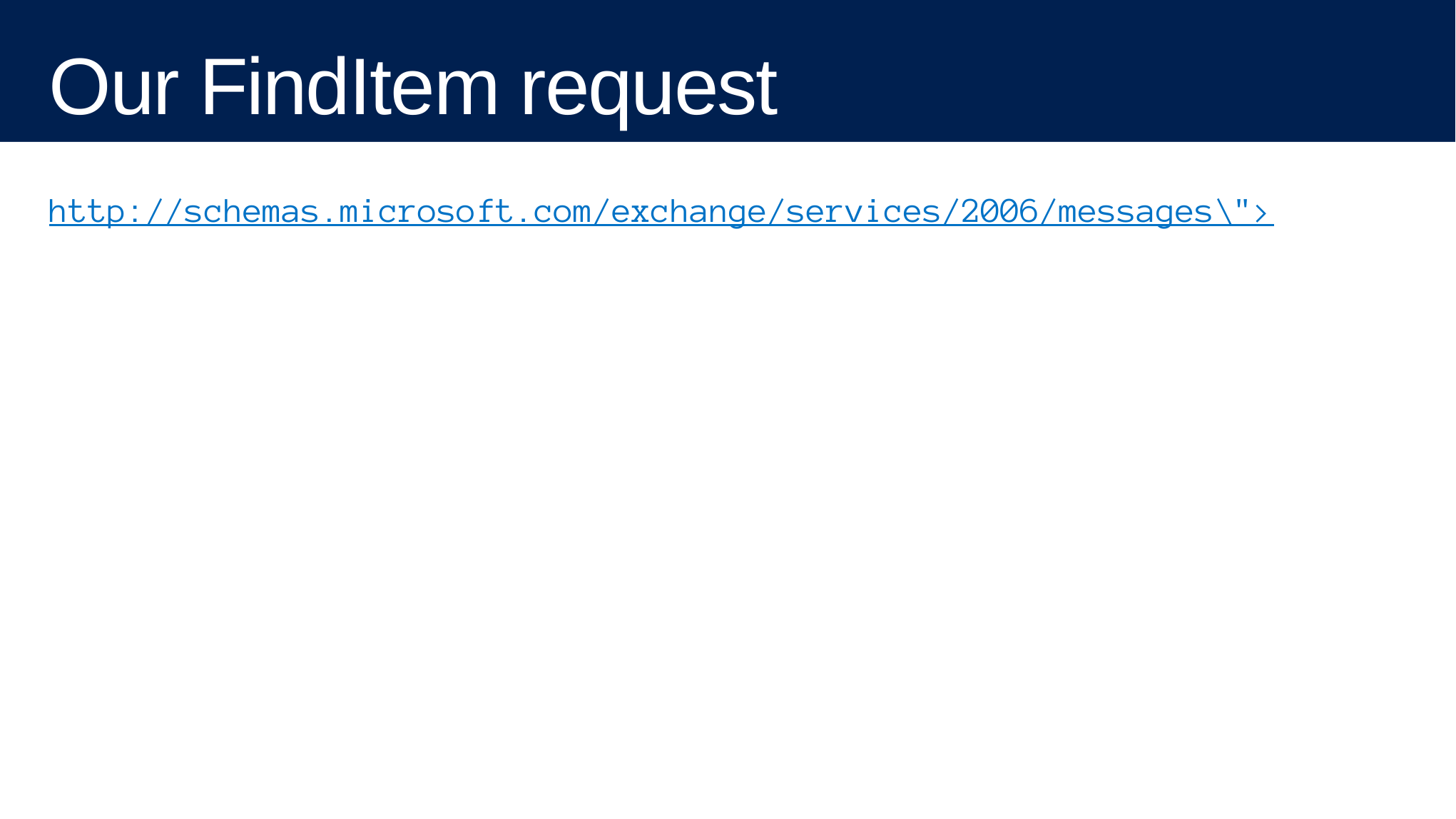

# Our FindItem request
<FindItem Traversal=\"Shallow\" xmlns=\"http://schemas.microsoft.com/exchange/services/2006/messages\">
    <ItemShape><t:BaseShape>IdOnly</t:BaseShape>
        <t:AdditionalProperties>
            <t:FieldURI FieldURI=\"calendar:Start\"/>
            <t:FieldURI FieldURI=\"calendar:End\"/>
            <t:FieldURI FieldURI=\"item:Subject\"/>
        </t:AdditionalProperties>
    </ItemShape>
    <CalendarView MaxEntriesReturned=\"500\" StartDate=\"2013-06-03T00:00:00-08:00\" EndDate=\"2013-06-07T00:00:00-08:00\"/>
    <ParentFolderIds><t:DistinguishedFolderId Id=\"calendar\"/></ParentFolderIds>
</FindItem>